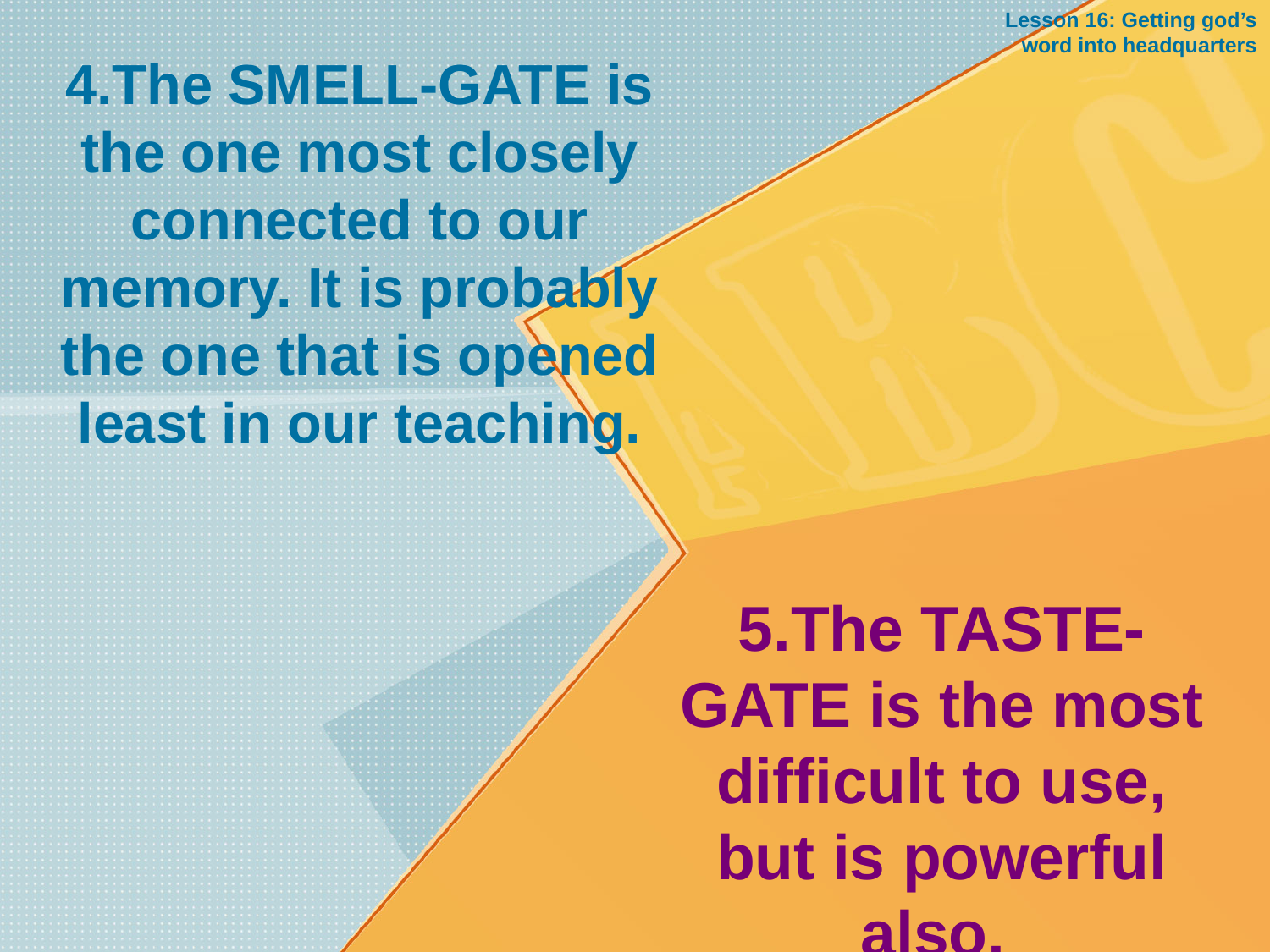

Lesson 16: Getting god’s word into headquarters
4.The SMELL-GATE is the one most closely connected to our memory. It is probably the one that is opened least in our teaching.
5.The TASTE-GATE is the most difficult to use, but is powerful also.